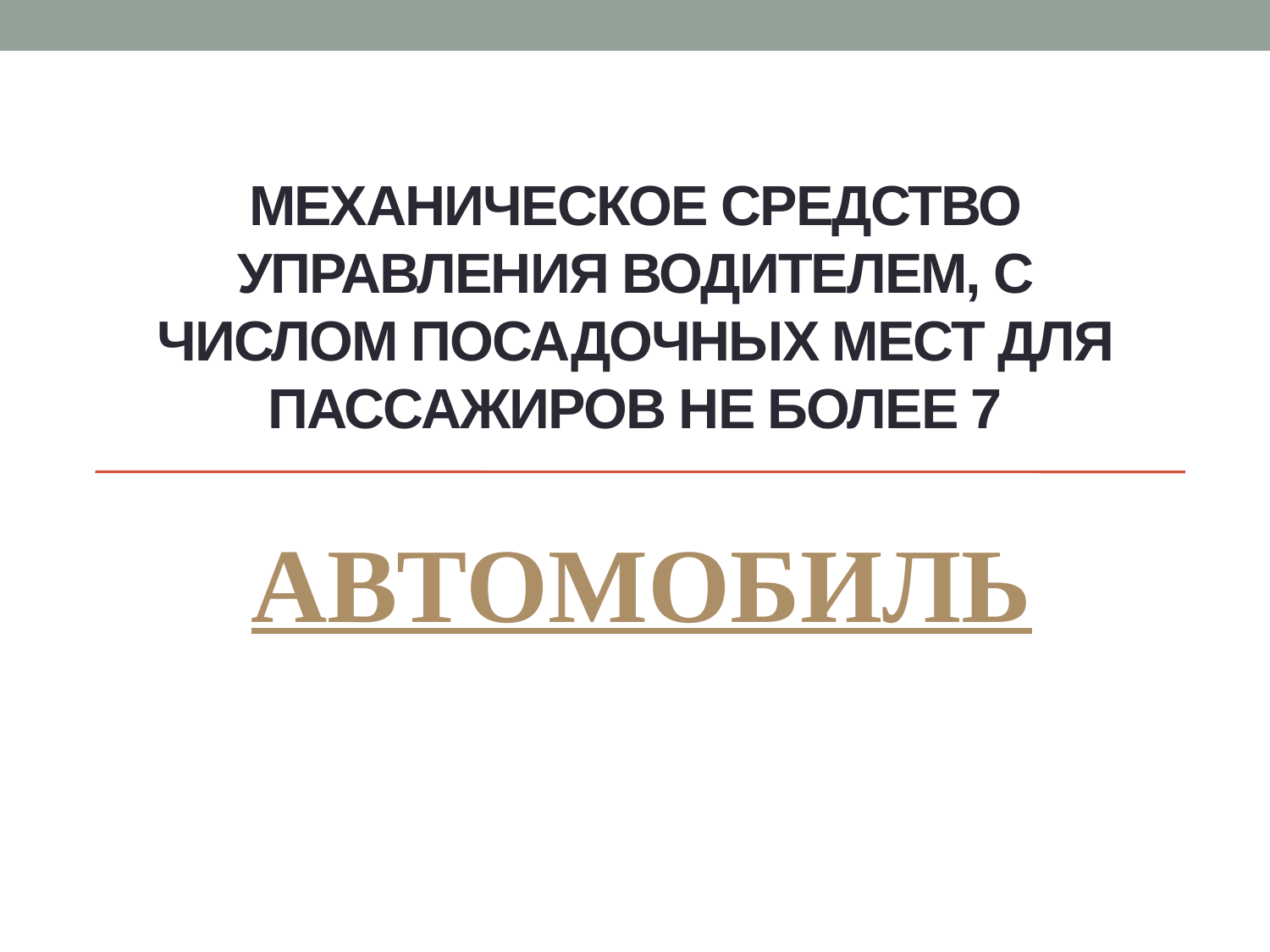

# Механическое средство управления водителем, с числом посадочных мест для пассажиров не более 7
АВТОМОБИЛЬ